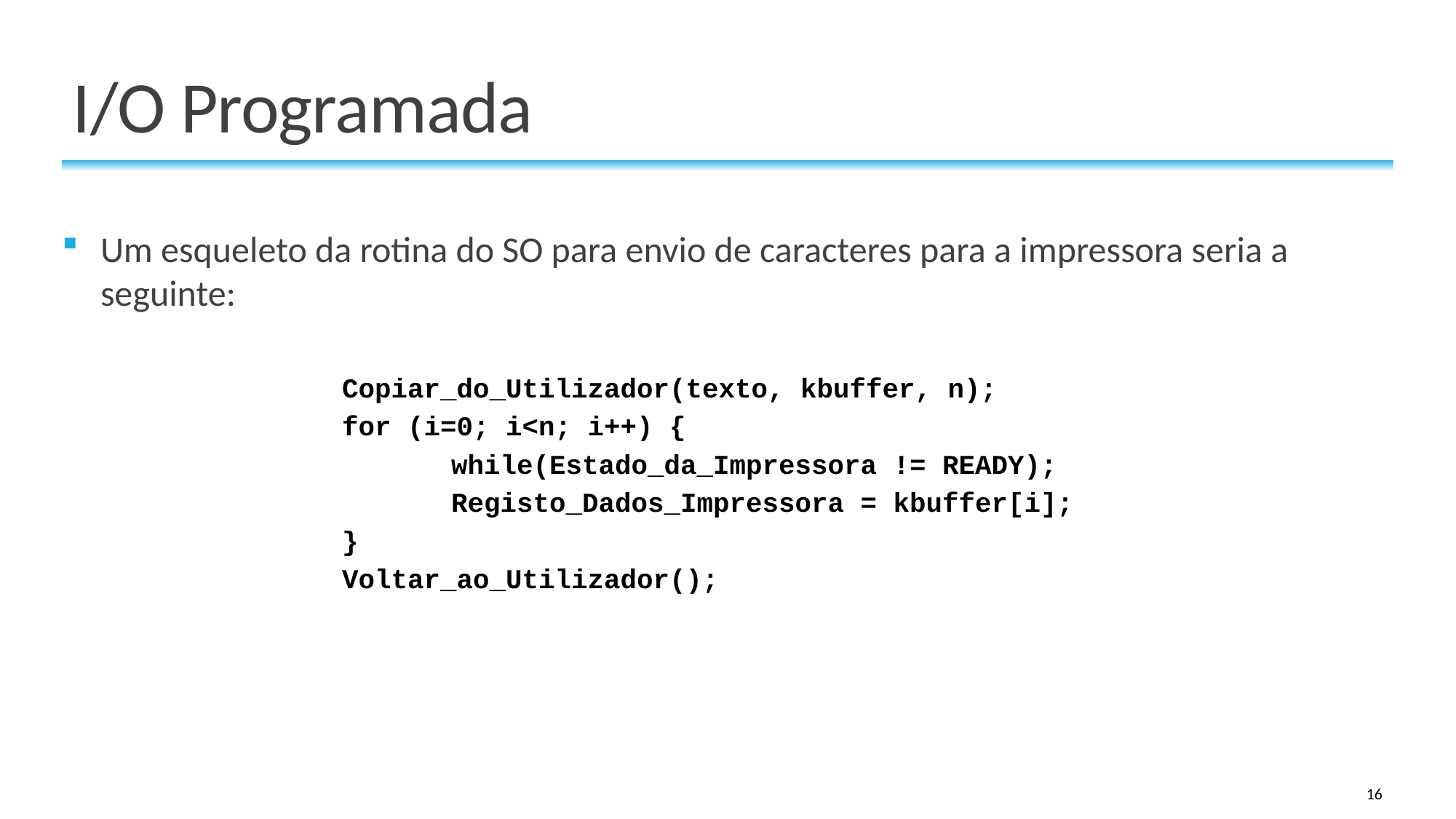

# I/O Programada
Um esqueleto da rotina do SO para envio de caracteres para a impressora seria a seguinte:
Copiar_do_Utilizador(texto, kbuffer, n);
for (i=0; i<n; i++) {
	while(Estado_da_Impressora != READY);
	Registo_Dados_Impressora = kbuffer[i];
}
Voltar_ao_Utilizador();
16